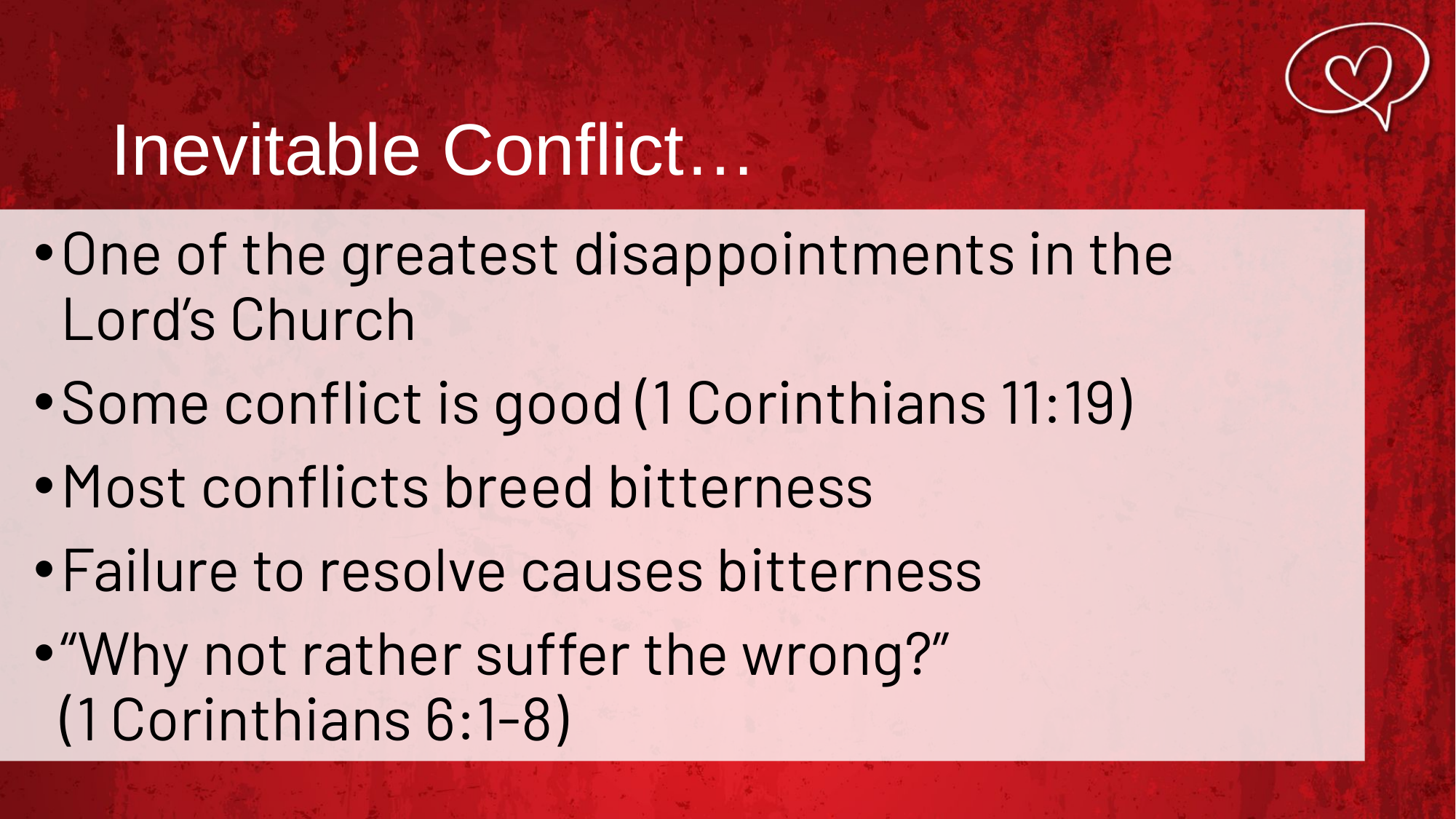

# Inevitable Conflict…
One of the greatest disappointments in the Lord’s Church
Some conflict is good (1 Corinthians 11:19)
Most conflicts breed bitterness
Failure to resolve causes bitterness
“Why not rather suffer the wrong?”
(1 Corinthians 6:1-8)